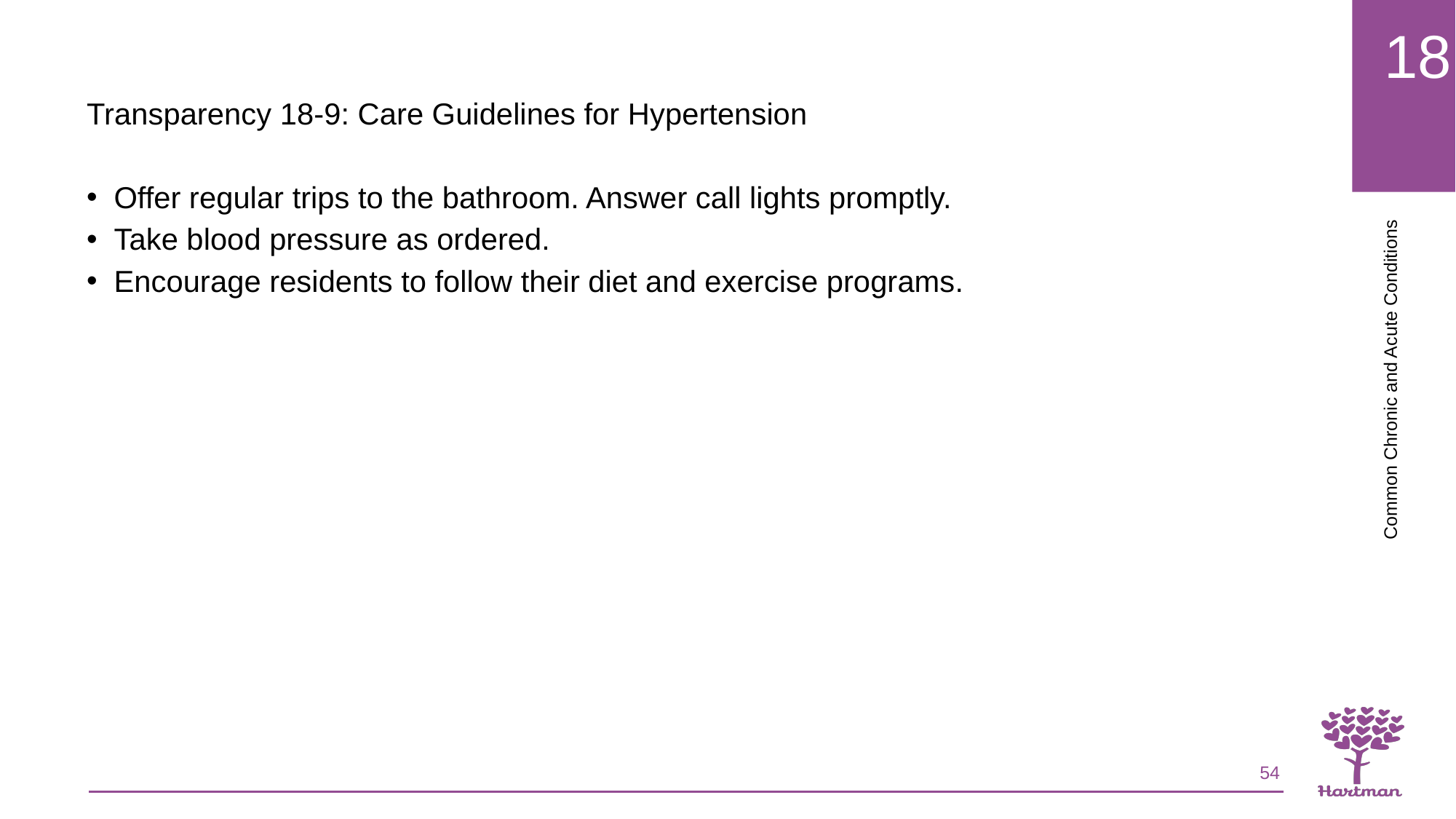

Transparency 18-9: Care Guidelines for Hypertension

Offer regular trips to the bathroom. Answer call lights promptly.
Take blood pressure as ordered.
Encourage residents to follow their diet and exercise programs.

54